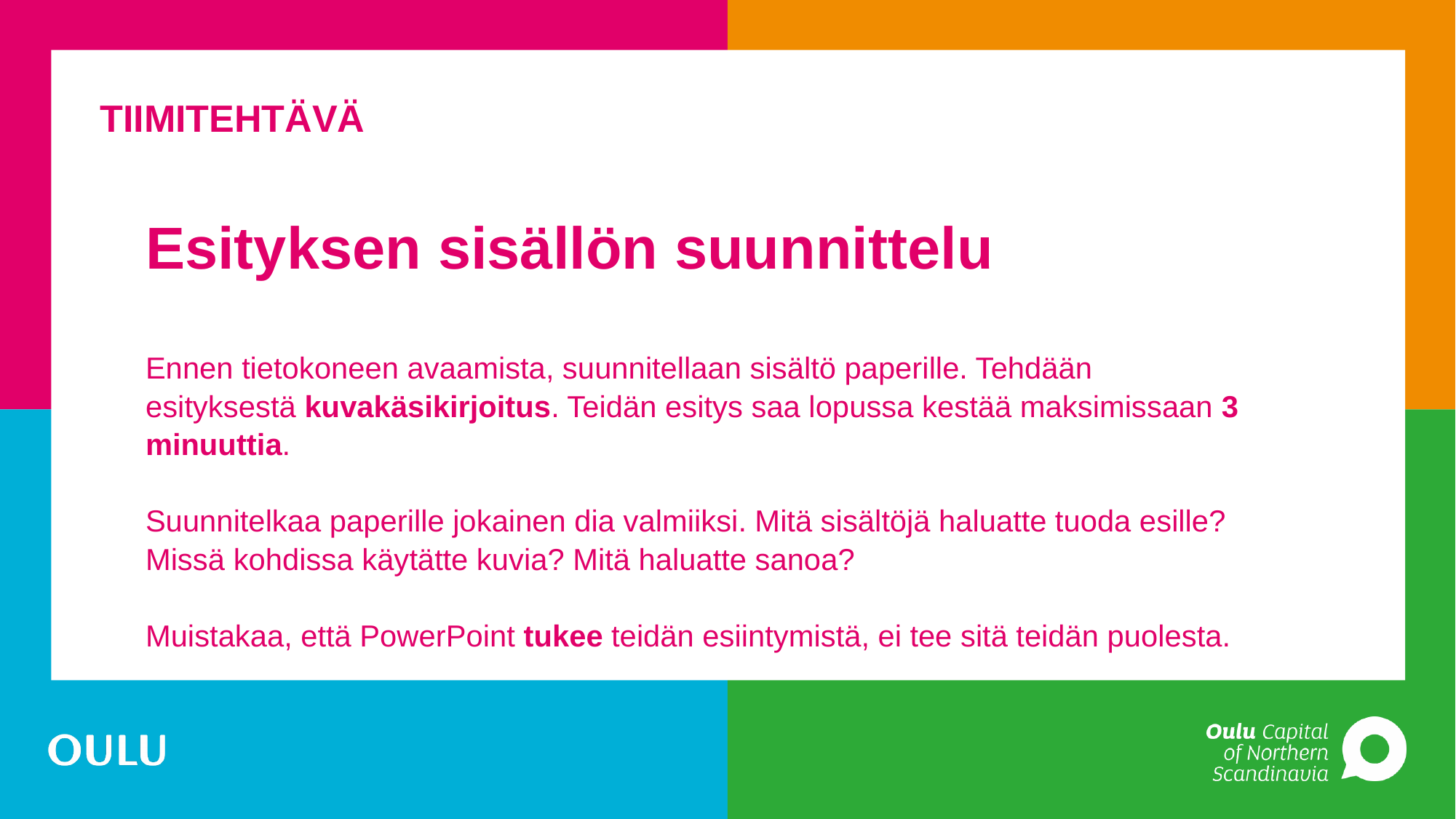

# TIIMITEHTÄVÄ
Esityksen sisällön suunnittelu
Ennen tietokoneen avaamista, suunnitellaan sisältö paperille. Tehdään esityksestä kuvakäsikirjoitus. Teidän esitys saa lopussa kestää maksimissaan 3 minuuttia.

Suunnitelkaa paperille jokainen dia valmiiksi. Mitä sisältöjä haluatte tuoda esille? Missä kohdissa käytätte kuvia? Mitä haluatte sanoa?

Muistakaa, että PowerPoint tukee teidän esiintymistä, ei tee sitä teidän puolesta.